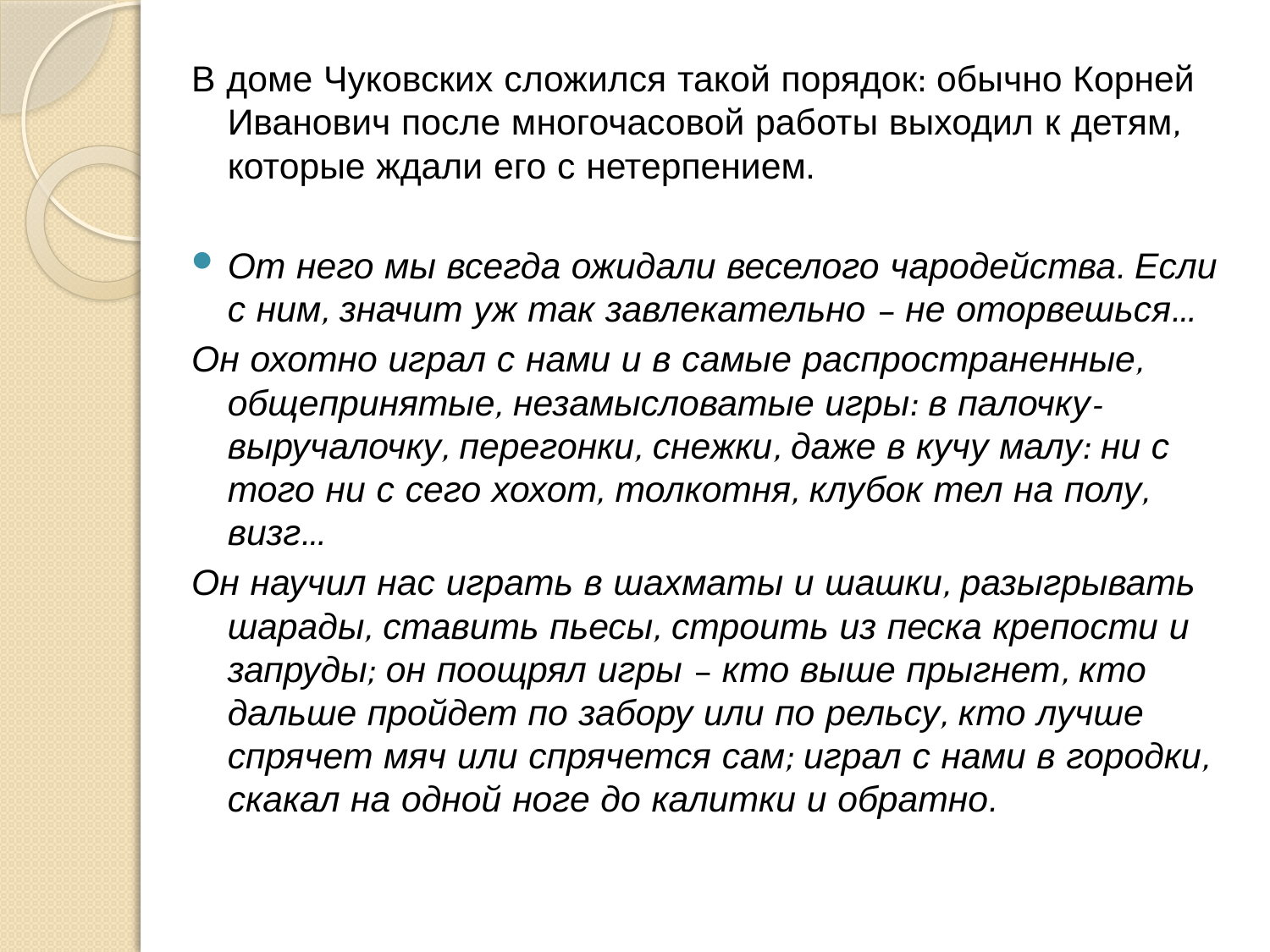

В доме Чуковских сложился такой порядок: обычно Корней Иванович после многочасовой работы выходил к детям, которые ждали его с нетерпением.

От него мы всегда ожидали веселого чародейства. Если с ним, значит уж так завлекательно – не оторвешься…
Он охотно играл с нами и в самые распространенные, общепринятые, незамысловатые игры: в палочку-выручалочку, перегонки, снежки, даже в кучу малу: ни с того ни с сего хохот, толкотня, клубок тел на полу, визг…
Он научил нас играть в шахматы и шашки, разыгрывать шарады, ставить пьесы, строить из песка крепости и запруды; он поощрял игры – кто выше прыгнет, кто дальше пройдет по забору или по рельсу, кто лучше спрячет мяч или спрячется сам; играл с нами в городки, скакал на одной ноге до калитки и обратно.